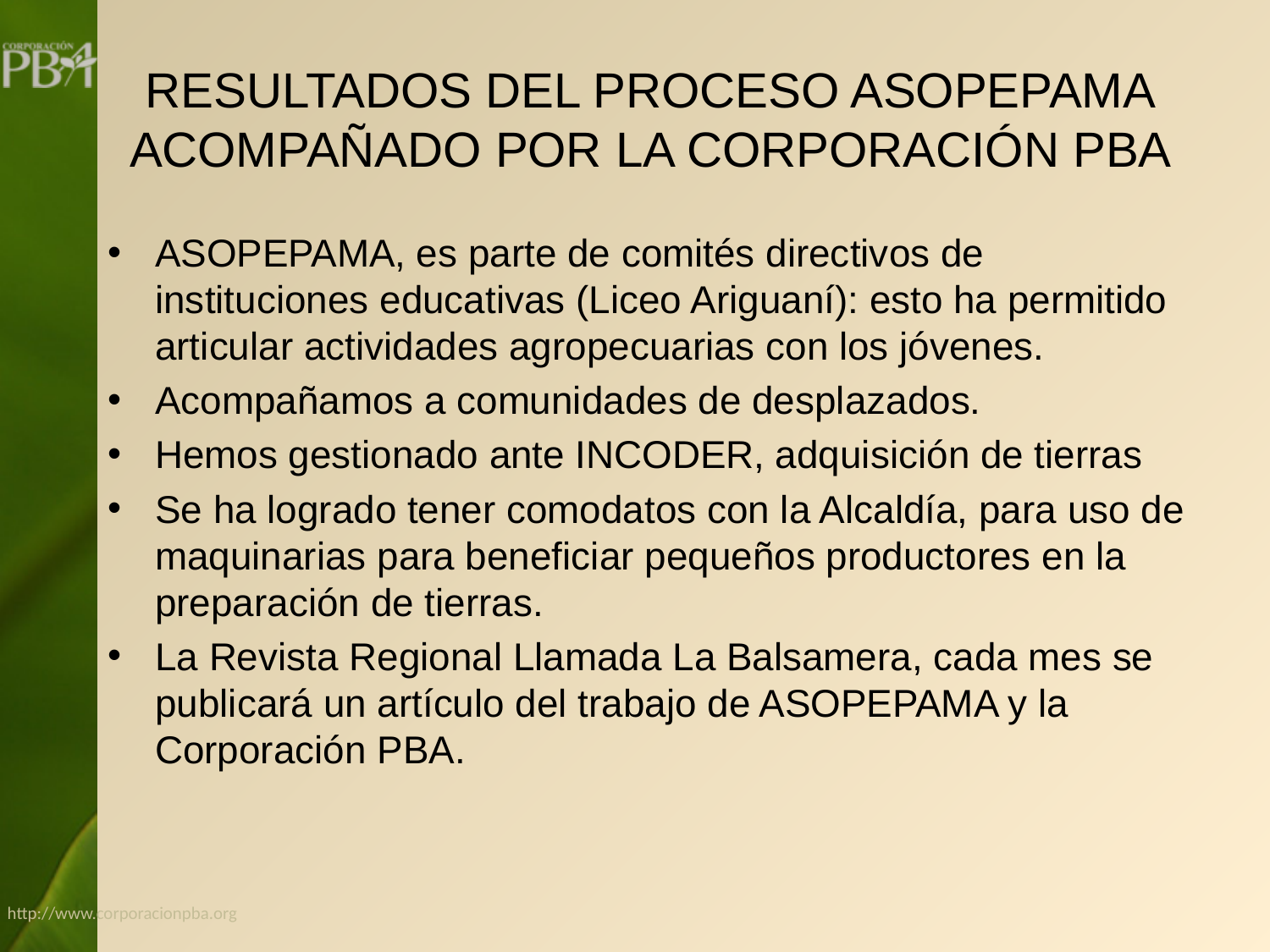

# RESULTADOS DEL PROCESO ASOPEPAMA ACOMPAÑADO POR LA CORPORACIÓN PBA
ASOPEPAMA, es parte de comités directivos de instituciones educativas (Liceo Ariguaní): esto ha permitido articular actividades agropecuarias con los jóvenes.
Acompañamos a comunidades de desplazados.
Hemos gestionado ante INCODER, adquisición de tierras
Se ha logrado tener comodatos con la Alcaldía, para uso de maquinarias para beneficiar pequeños productores en la preparación de tierras.
La Revista Regional Llamada La Balsamera, cada mes se publicará un artículo del trabajo de ASOPEPAMA y la Corporación PBA.